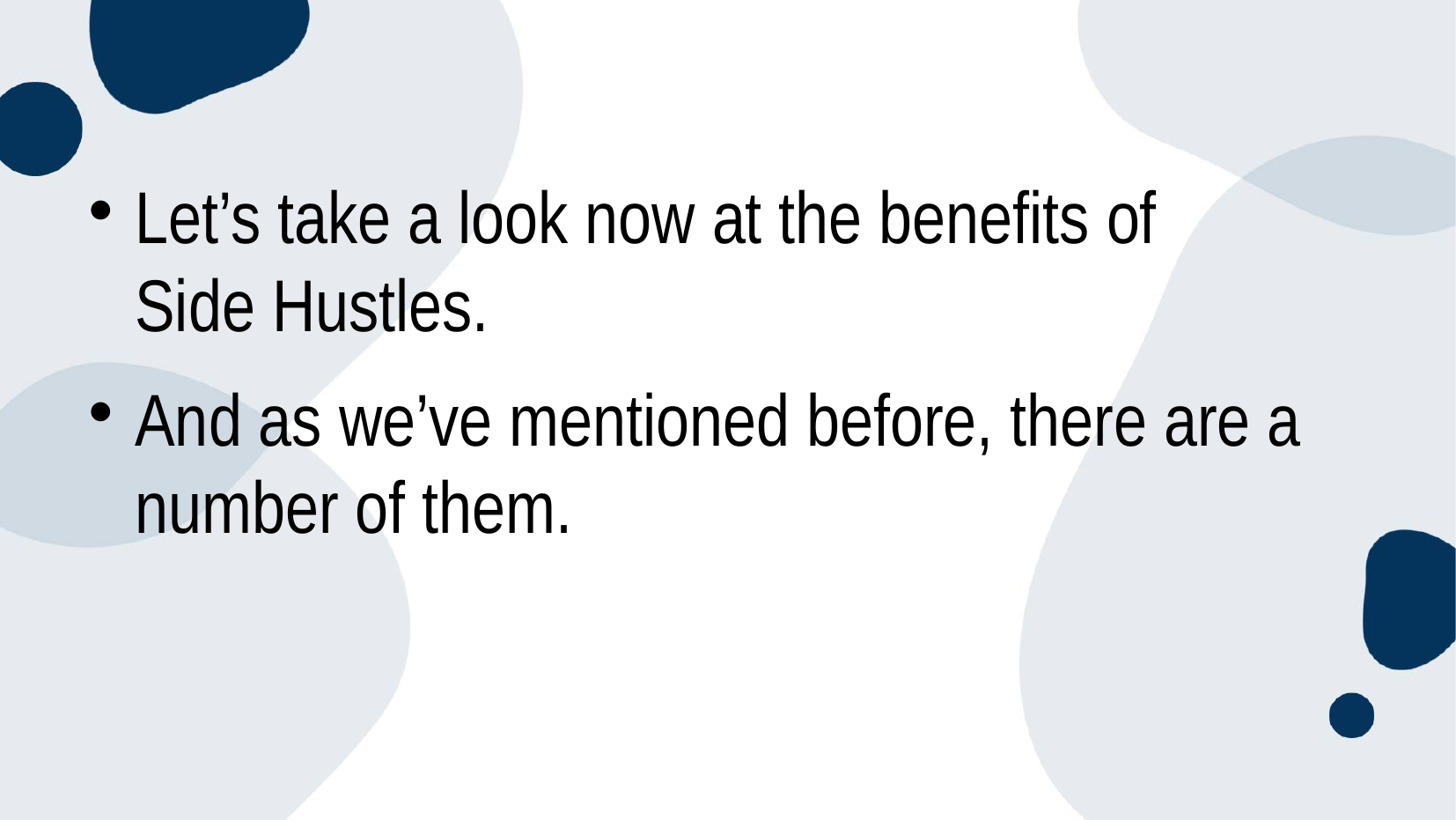

#
Let’s take a look now at the benefits of       Side Hustles.
And as we’ve mentioned before, there are a number of them.